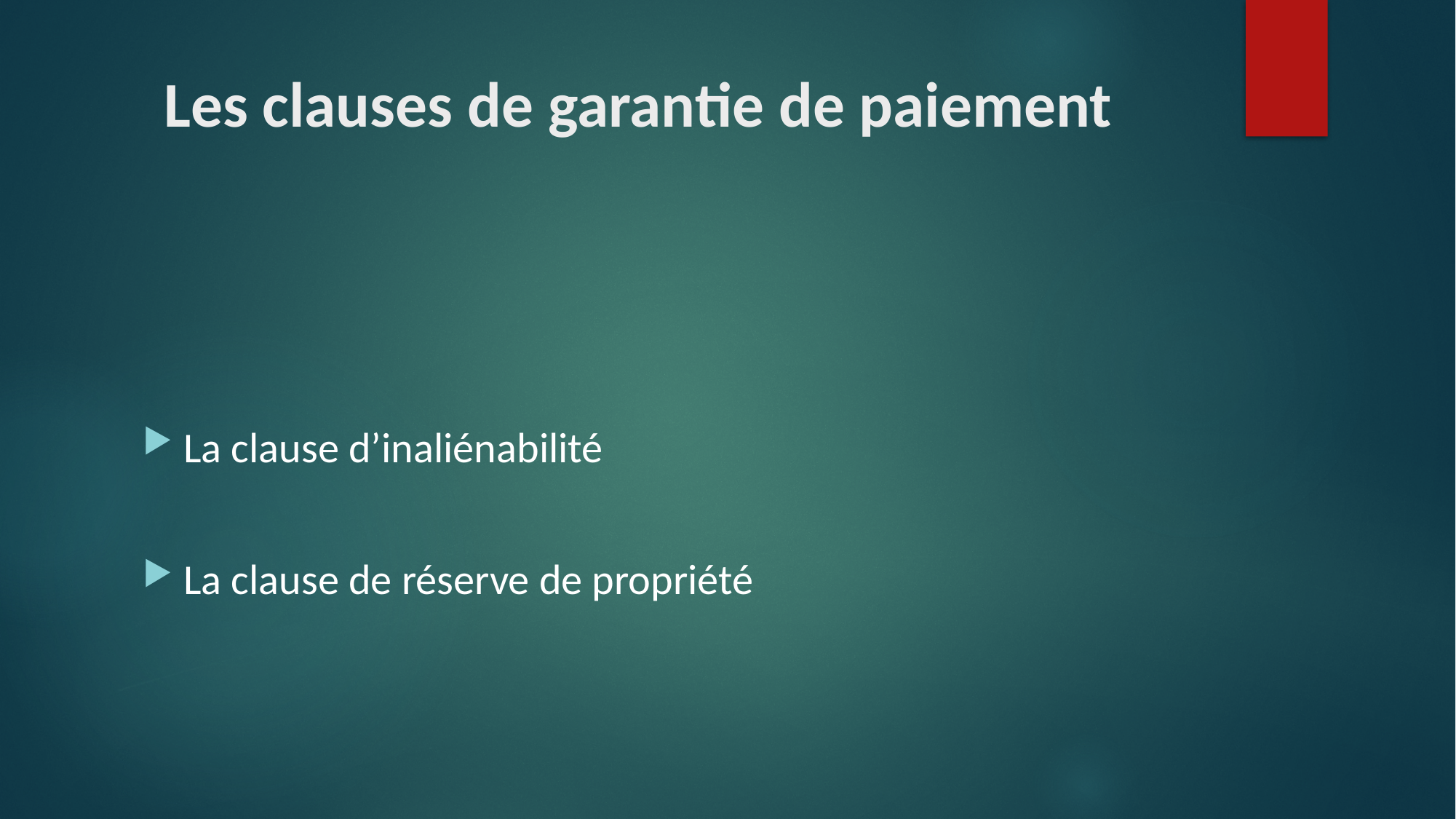

# Les clauses de garantie de paiement

La clause d’inaliénabilité

La clause de réserve de propriété